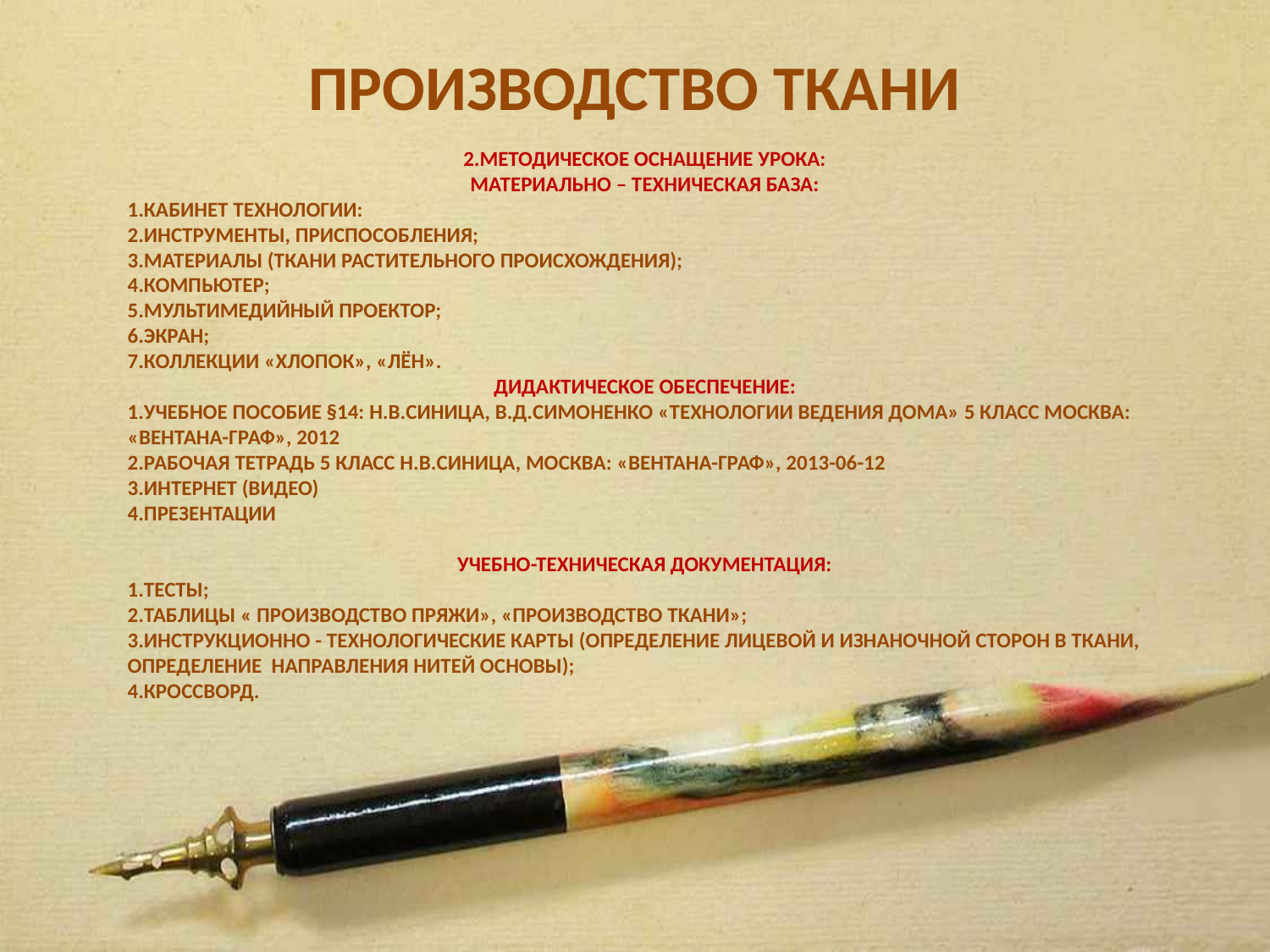

Производство ткани
2.Методическое оснащение урока:
Материально – техническая база:
1.кабинет технологии:
2.инструменты, приспособления;
3.материалы (ткани растительного происхождения);
4.компьютер;
5.мультимедийный проектор;
6.экран;
7.коллекции «хлопок», «лён».
Дидактическое обеспечение:
1.Учебное пособие §14: Н.В.Синица, В.Д.Симоненко «Технологии ведения дома» 5 класс Москва: «Вентана-Граф», 2012
2.Рабочая тетрадь 5 класс Н.В.Синица, Москва: «Вентана-Граф», 2013-06-12
3.интернет (видео)
4.презентации

Учебно-техническая документация:
1.тесты;
2.таблицы « Производство пряжи», «Производство ткани»;
3.инструкционно - технологические карты (определение лицевой и изнаночной сторон в ткани, определение  направления нитей основы);
4.кроссворд.